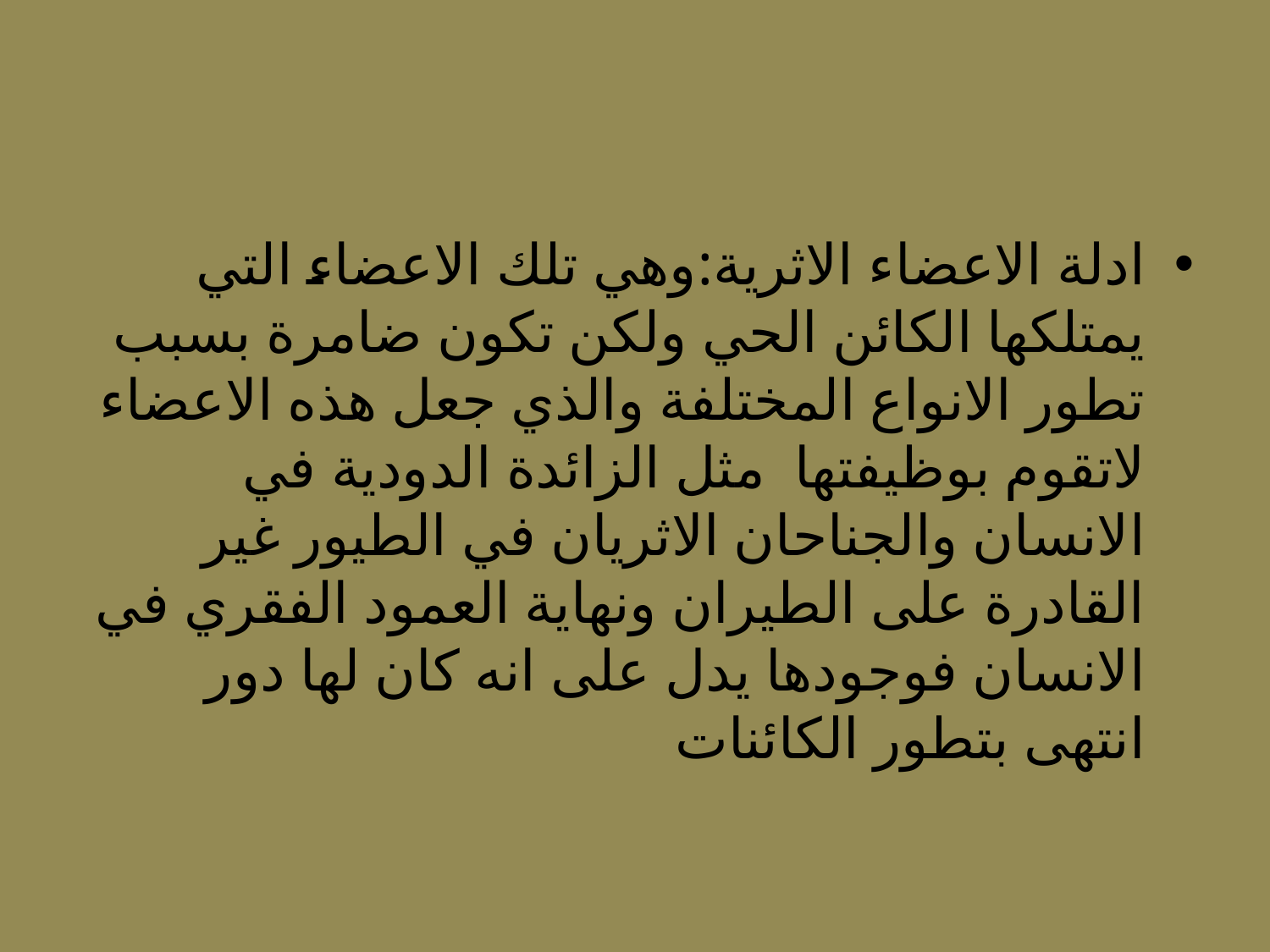

#
ادلة الاعضاء الاثرية:وهي تلك الاعضاء التي يمتلكها الكائن الحي ولكن تكون ضامرة بسبب تطور الانواع المختلفة والذي جعل هذه الاعضاء لاتقوم بوظيفتها  مثل الزائدة الدودية في الانسان والجناحان الاثريان في الطيور غير القادرة على الطيران ونهاية العمود الفقري في الانسان فوجودها يدل على انه كان لها دور انتهى بتطور الكائنات